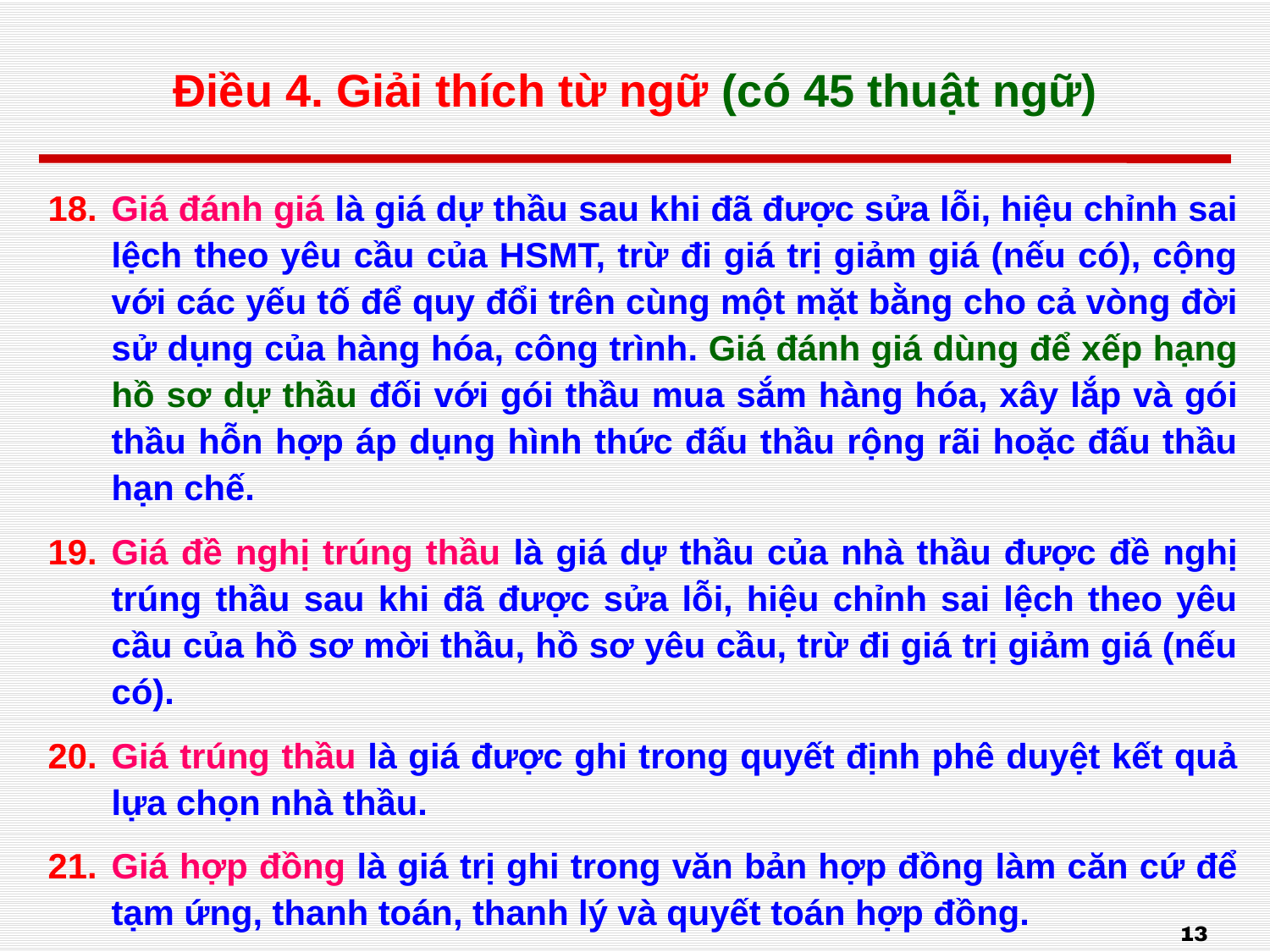

# Điều 4. Giải thích từ ngữ (có 45 thuật ngữ)
Giá đánh giá là giá dự thầu sau khi đã được sửa lỗi, hiệu chỉnh sai lệch theo yêu cầu của HSMT, trừ đi giá trị giảm giá (nếu có), cộng với các yếu tố để quy đổi trên cùng một mặt bằng cho cả vòng đời sử dụng của hàng hóa, công trình. Giá đánh giá dùng để xếp hạng hồ sơ dự thầu đối với gói thầu mua sắm hàng hóa, xây lắp và gói thầu hỗn hợp áp dụng hình thức đấu thầu rộng rãi hoặc đấu thầu hạn chế.
Giá đề nghị trúng thầu là giá dự thầu của nhà thầu được đề nghị trúng thầu sau khi đã được sửa lỗi, hiệu chỉnh sai lệch theo yêu cầu của hồ sơ mời thầu, hồ sơ yêu cầu, trừ đi giá trị giảm giá (nếu có).
Giá trúng thầu là giá được ghi trong quyết định phê duyệt kết quả lựa chọn nhà thầu.
Giá hợp đồng là giá trị ghi trong văn bản hợp đồng làm căn cứ để tạm ứng, thanh toán, thanh lý và quyết toán hợp đồng.